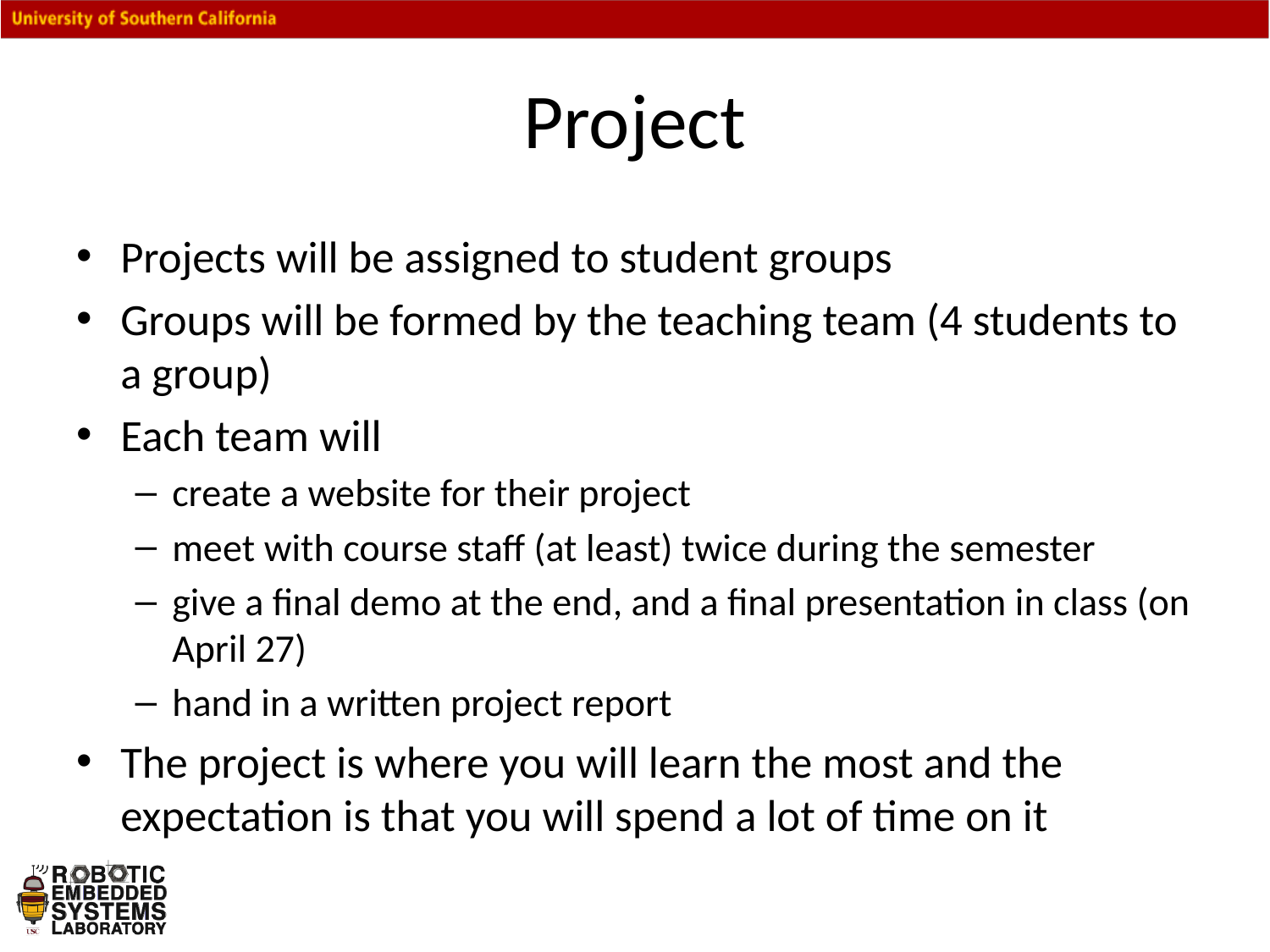

# Project
Projects will be assigned to student groups
Groups will be formed by the teaching team (4 students to a group)
Each team will
create a website for their project
meet with course staff (at least) twice during the semester
give a final demo at the end, and a final presentation in class (on April 27)
hand in a written project report
The project is where you will learn the most and the expectation is that you will spend a lot of time on it